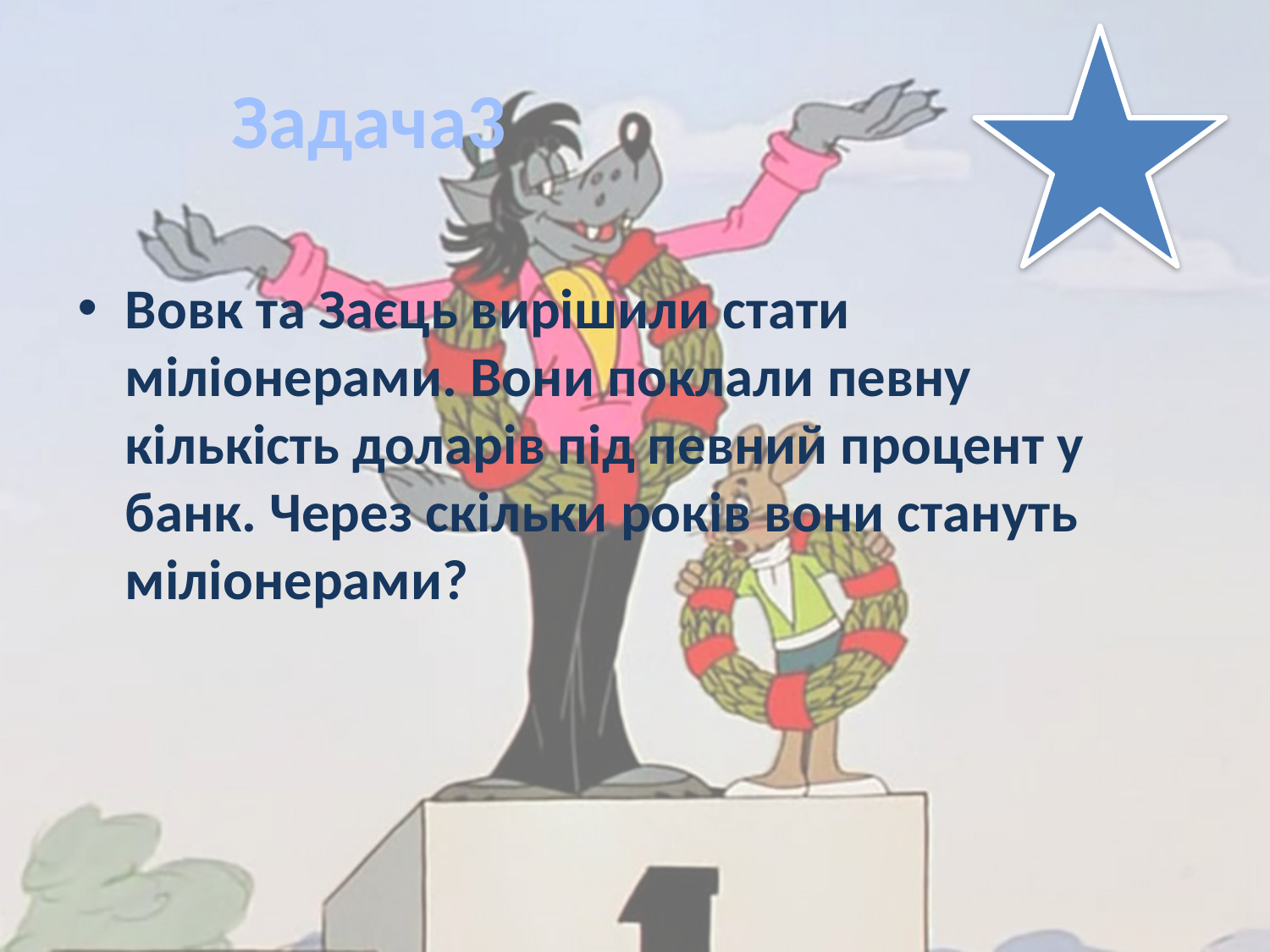

# Задача3
Вовк та Заєць вирішили стати міліонерами. Вони поклали певну кількість доларів під певний процент у банк. Через скільки років вони стануть міліонерами?